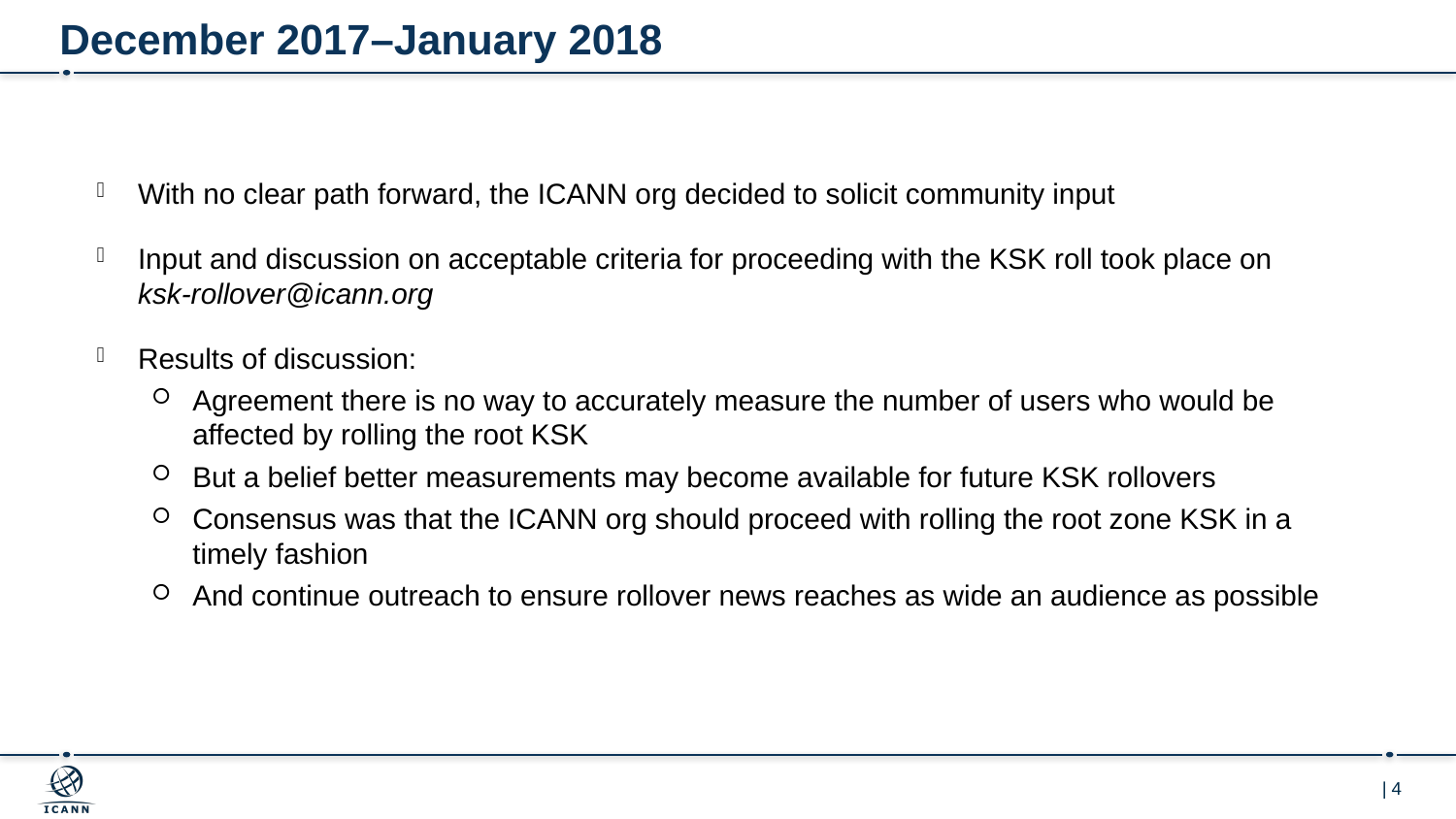

# December 2017–January 2018
With no clear path forward, the ICANN org decided to solicit community input
Input and discussion on acceptable criteria for proceeding with the KSK roll took place on
ksk-rollover@icann.org
Results of discussion:
Agreement there is no way to accurately measure the number of users who would be affected by rolling the root KSK
But a belief better measurements may become available for future KSK rollovers
Consensus was that the ICANN org should proceed with rolling the root zone KSK in a timely fashion
And continue outreach to ensure rollover news reaches as wide an audience as possible